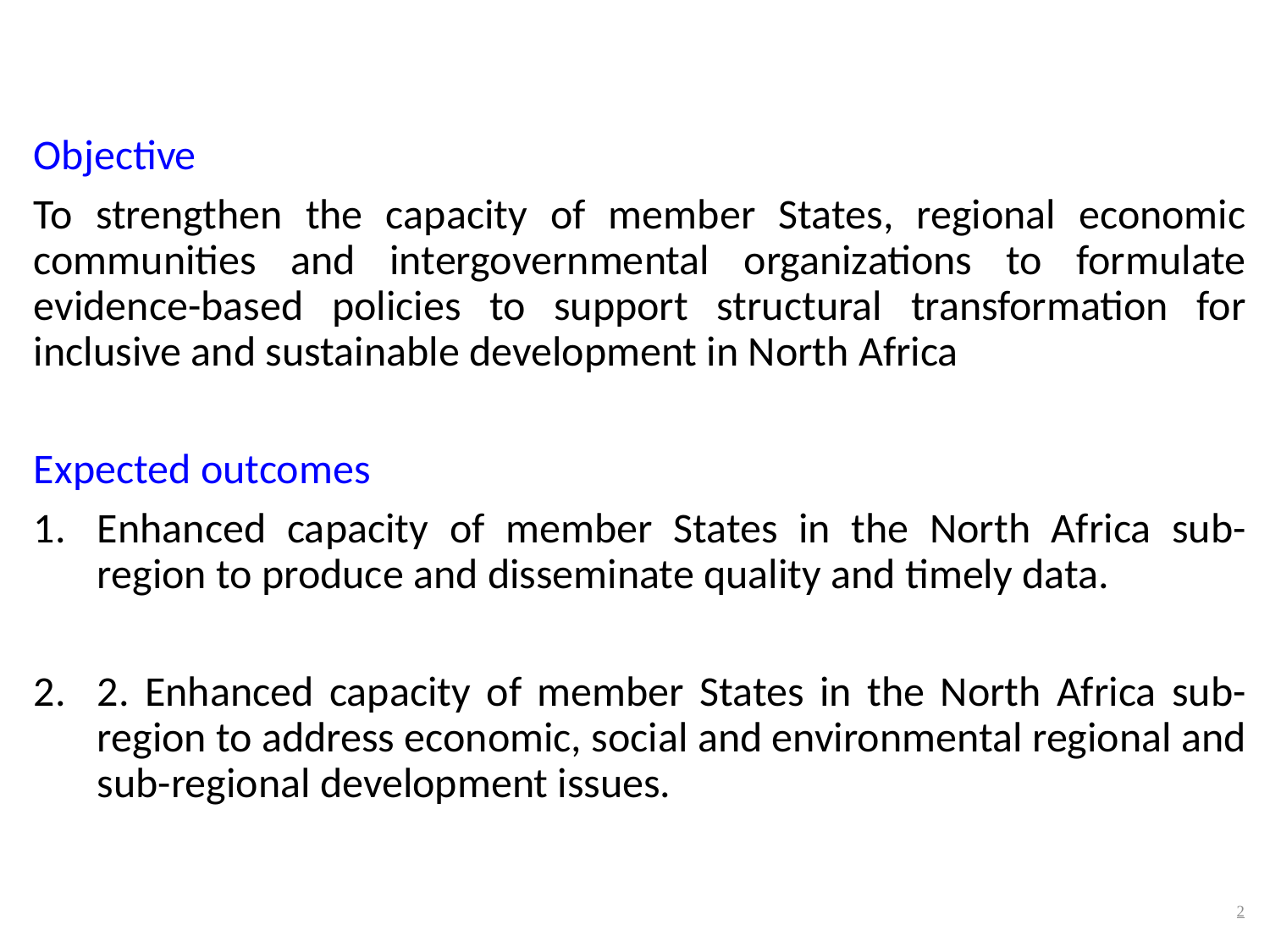

Objective
To strengthen the capacity of member States, regional economic communities and intergovernmental organizations to formulate evidence-based policies to support structural transformation for inclusive and sustainable development in North Africa

Expected outcomes
Enhanced capacity of member States in the North Africa sub-region to produce and disseminate quality and timely data.

2. Enhanced capacity of member States in the North Africa sub-region to address economic, social and environmental regional and sub-regional development issues.

2